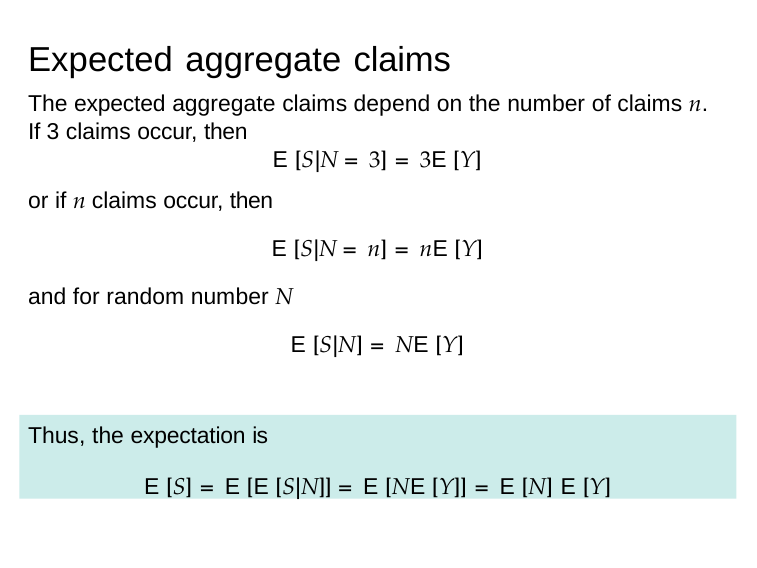

# Expected aggregate claims
The expected aggregate claims depend on the number of claims n. If 3 claims occur, then
E [S|N = 3] = 3E [Y]
or if n claims occur, then
E [S|N = n] = nE [Y]
and for random number N
E [S|N] = NE [Y]
Thus, the expectation is
E [S] = E [E [S|N]] = E [NE [Y]] = E [N] E [Y]